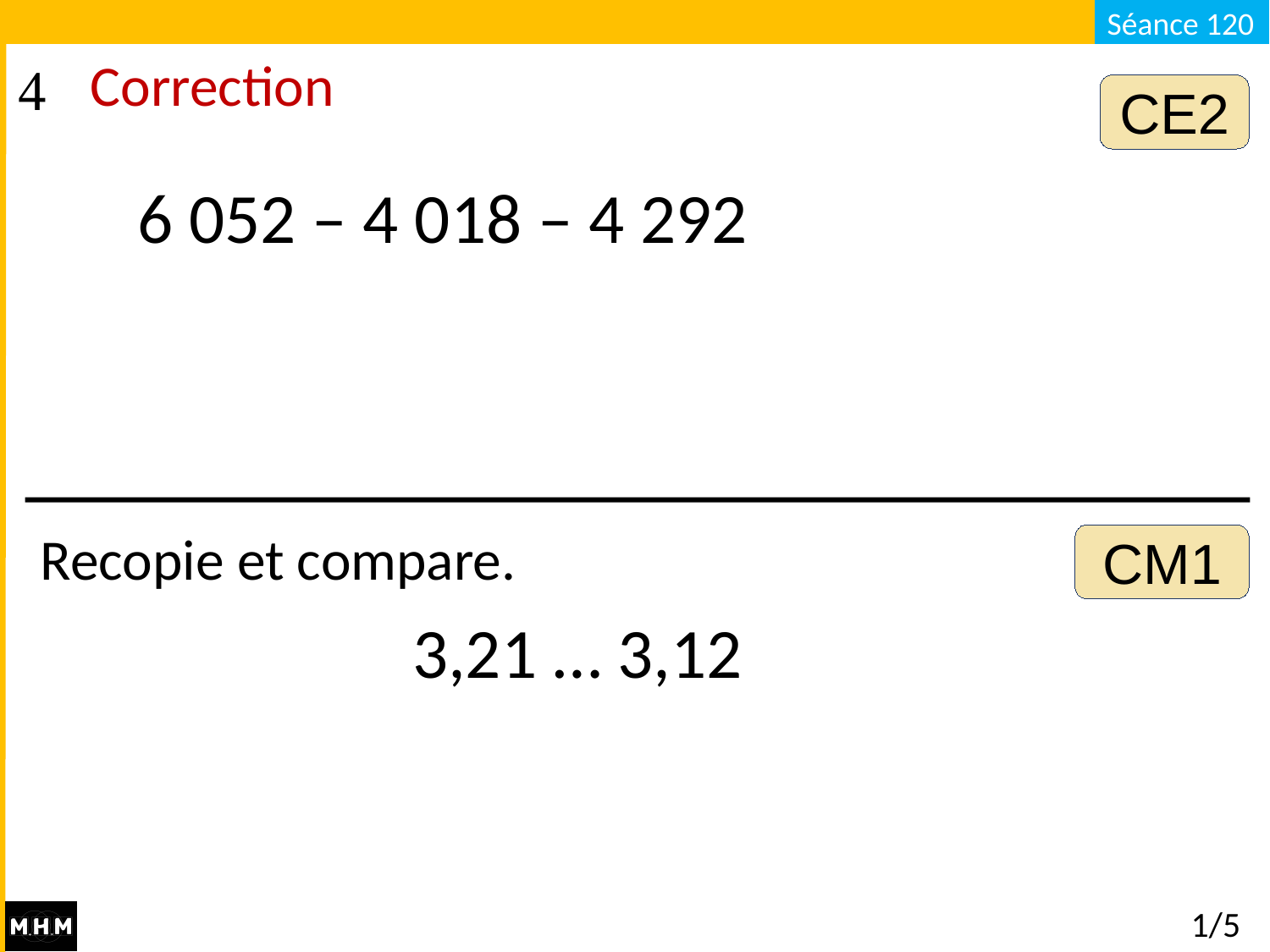

Correction
CE2
6 052 – 4 018 – 4 292

Recopie et compare.
CM1
3,21 … 3,12
# 1/5